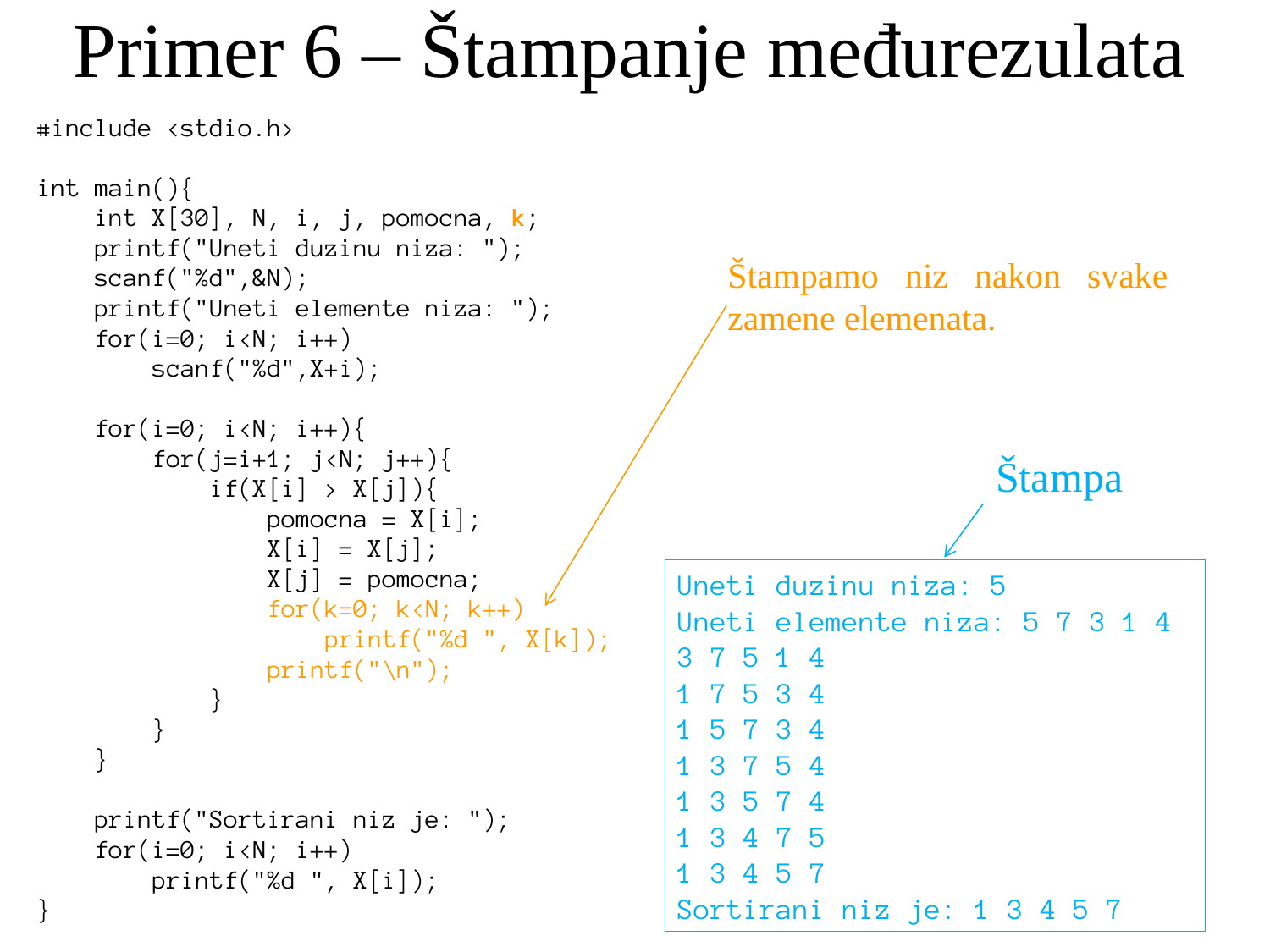

# Primer 6 – Štampanje međurezulata
#include <stdio.h>

int main(){
    int X[30], N, i, j, pomocna, k;
    printf("Uneti duzinu niza: ");
    scanf("%d",&N);
    printf("Uneti elemente niza: ");
    for(i=0; i<N; i++)
        scanf("%d",X+i);

    for(i=0; i<N; i++){
        for(j=i+1; j<N; j++){
            if(X[i] > X[j]){
                pomocna = X[i];
                X[i] = X[j];
                X[j] = pomocna;
                for(k=0; k<N; k++)
                    printf("%d ", X[k]);
                printf("\n");
            }
        }
    }

    printf("Sortirani niz je: ");
    for(i=0; i<N; i++)
        printf("%d ", X[i]);
}
Štampamo niz nakon svake zamene elemenata.
Štampa
Uneti duzinu niza: 5
Uneti elemente niza: 5 7 3 1 4
3 7 5 1 4
1 7 5 3 4
1 5 7 3 4
1 3 7 5 4
1 3 5 7 4
1 3 4 7 5
1 3 4 5 7
Sortirani niz je: 1 3 4 5 7